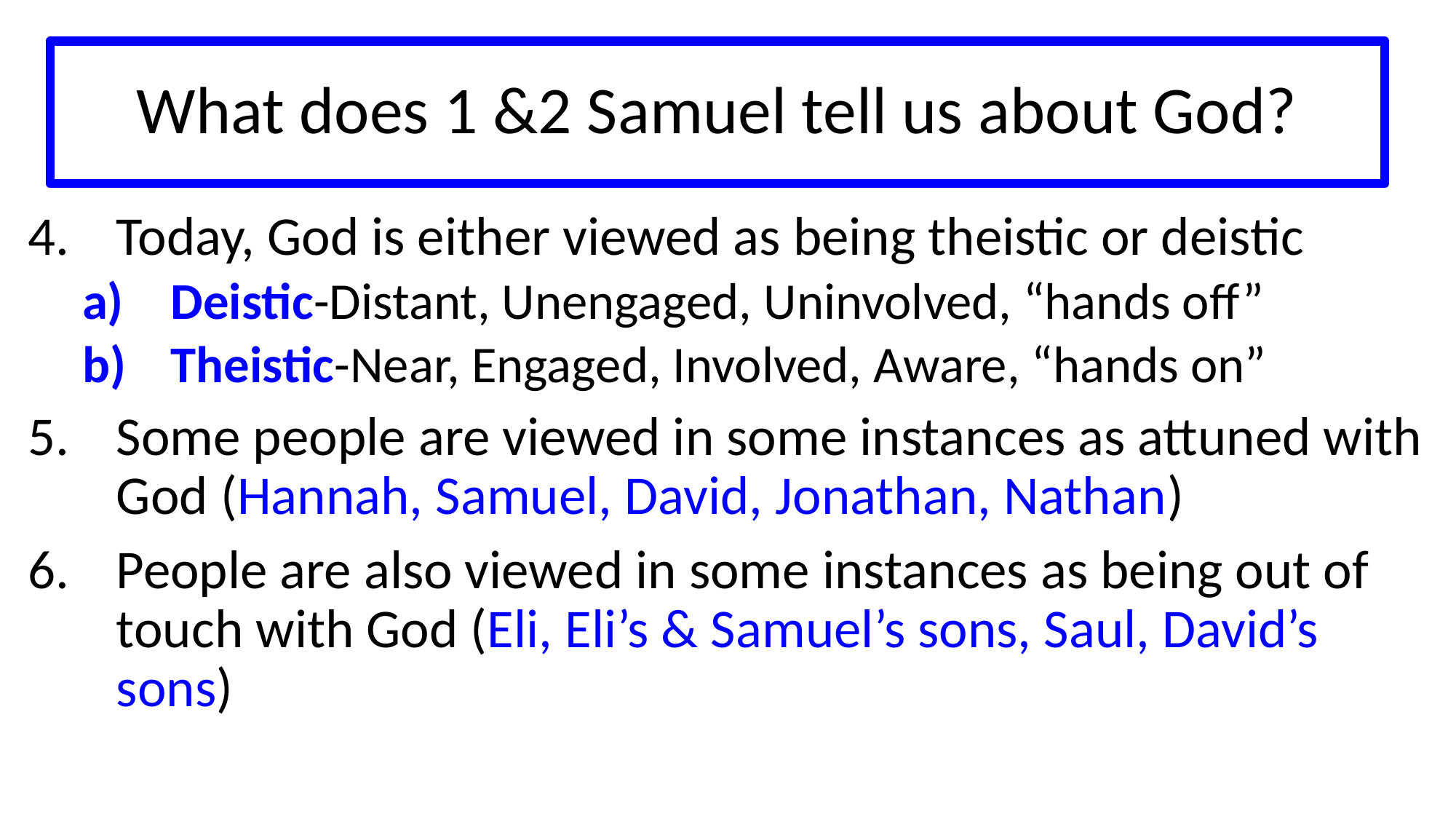

# What does 1 &2 Samuel tell us about God?
Today, God is either viewed as being theistic or deistic
Deistic-Distant, Unengaged, Uninvolved, “hands off”
Theistic-Near, Engaged, Involved, Aware, “hands on”
Some people are viewed in some instances as attuned with God (Hannah, Samuel, David, Jonathan, Nathan)
People are also viewed in some instances as being out of touch with God (Eli, Eli’s & Samuel’s sons, Saul, David’s sons)